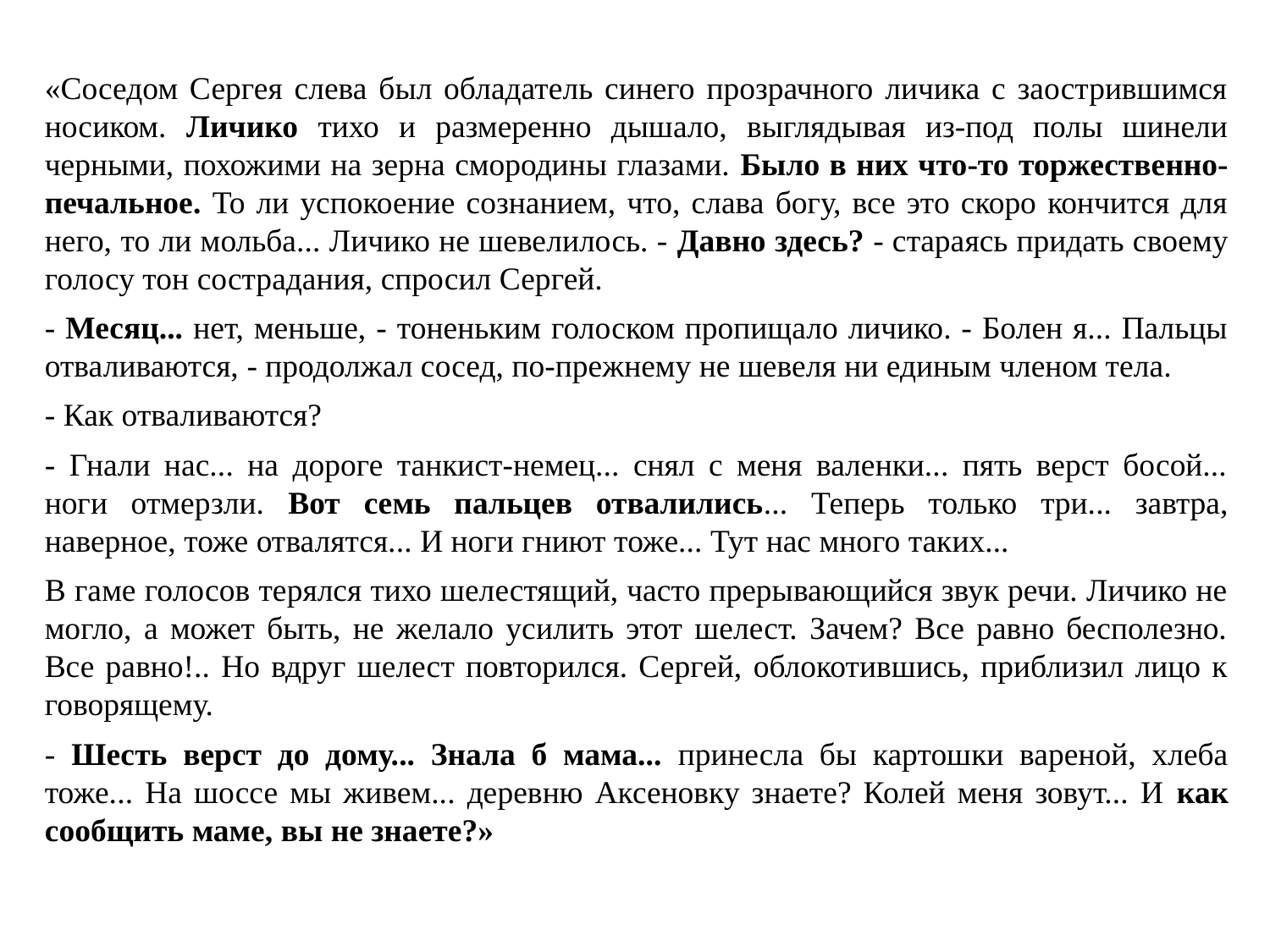

«Соседом Сергея слева был обладатель синего прозрачного личика с заострившимся носиком. Личико тихо и размеренно дышало, выглядывая из-под полы шинели черными, похожими на зерна смородины глазами. Было в них что-то торжественно-печальное. То ли успокоение сознанием, что, слава богу, все это скоро кончится для него, то ли мольба... Личико не шевелилось. - Давно здесь? - стараясь придать своему голосу тон сострадания, спросил Сергей.
- Месяц... нет, меньше, - тоненьким голоском пропищало личико. - Болен я... Пальцы отваливаются, - продолжал сосед, по-прежнему не шевеля ни единым членом тела.
- Как отваливаются?
- Гнали нас... на дороге танкист-немец... снял с меня валенки... пять верст босой... ноги отмерзли. Вот семь пальцев отвалились... Теперь только три... завтра, наверное, тоже отвалятся... И ноги гниют тоже... Тут нас много таких...
В гаме голосов терялся тихо шелестящий, часто прерывающийся звук речи. Личико не могло, а может быть, не желало усилить этот шелест. Зачем? Все равно бесполезно. Все равно!.. Но вдруг шелест повторился. Сергей, облокотившись, приблизил лицо к говорящему.
- Шесть верст до дому... Знала б мама... принесла бы картошки вареной, хлеба тоже... На шоссе мы живем... деревню Аксеновку знаете? Колей меня зовут... И как сообщить маме, вы не знаете?»